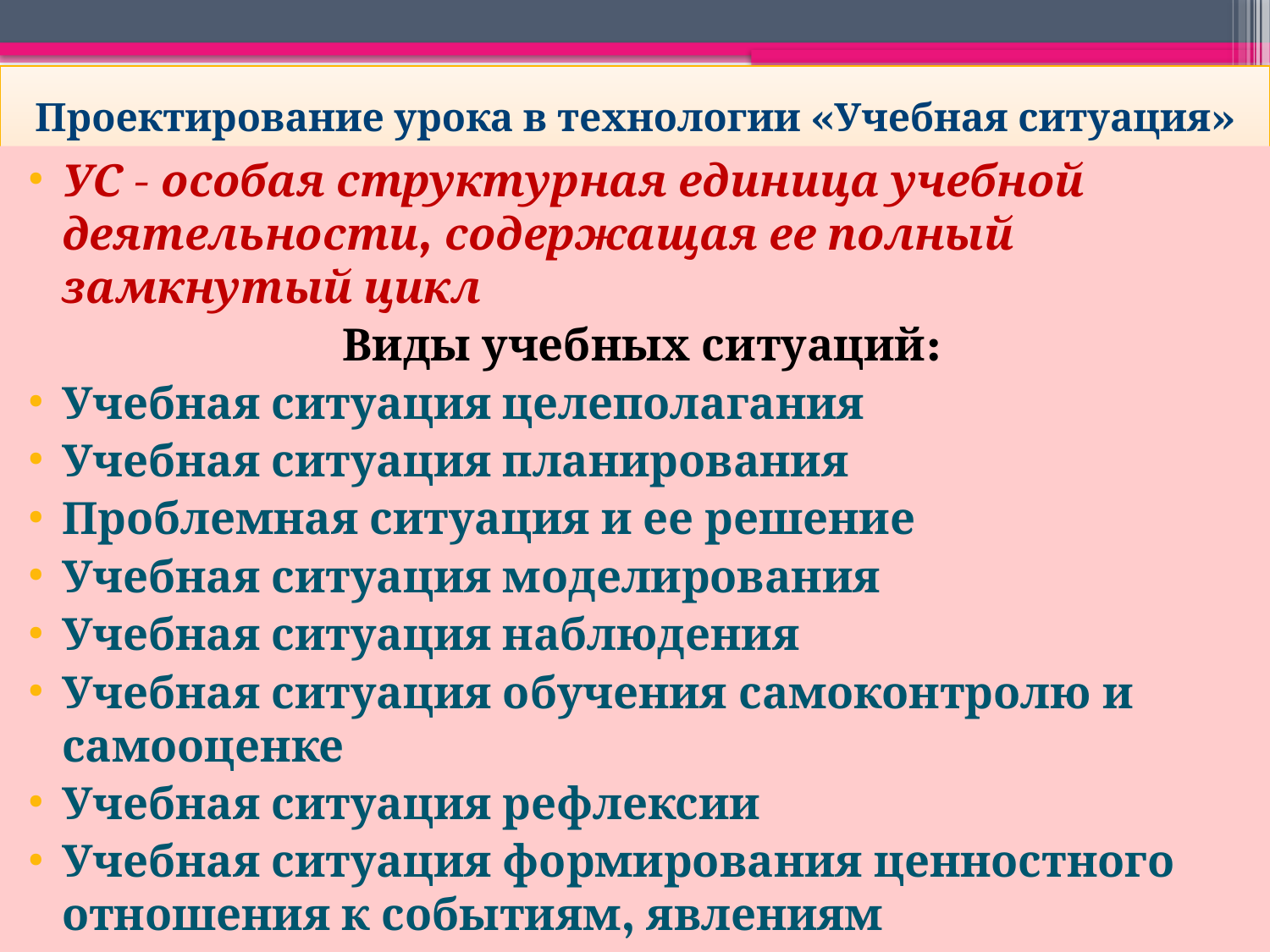

# Проектирование урока в технологии «Учебная ситуация»
УС - особая структурная единица учебной деятельности, содержащая ее полный замкнутый цикл
Виды учебных ситуаций:
Учебная ситуация целеполагания
Учебная ситуация планирования
Проблемная ситуация и ее решение
Учебная ситуация моделирования
Учебная ситуация наблюдения
Учебная ситуация обучения самоконтролю и самооценке
Учебная ситуация рефлексии
Учебная ситуация формирования ценностного отношения к событиям, явлениям